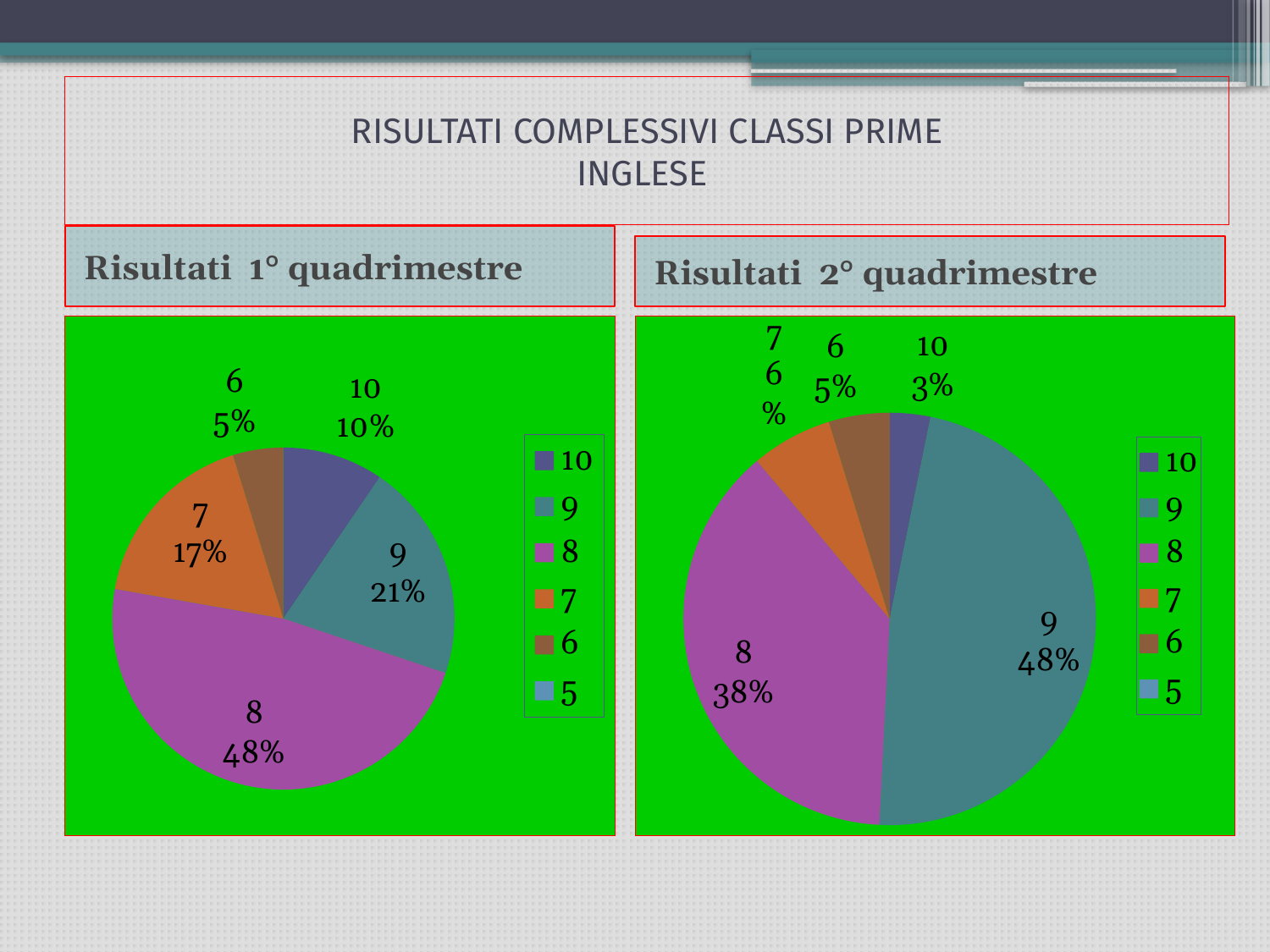

# RISULTATI COMPLESSIVI CLASSI PRIME INGLESE
Risultati  1° quadrimestre
Risultati  2° quadrimestre

### Chart

| Category | Colonna1 |
|---|---|
| 10 | 6.0 |
| 9 | 13.0 |
| 8 | 30.0 |
| 7 | 11.0 |
| 6 | 3.0 |
| 5 | 0.0 |

### Chart

| Category | Colonna1 |
|---|---|
| 10 | 2.0 |
| 9 | 30.0 |
| 8 | 24.0 |
| 7 | 4.0 |
| 6 | 3.0 |
| 5 | 0.0 |